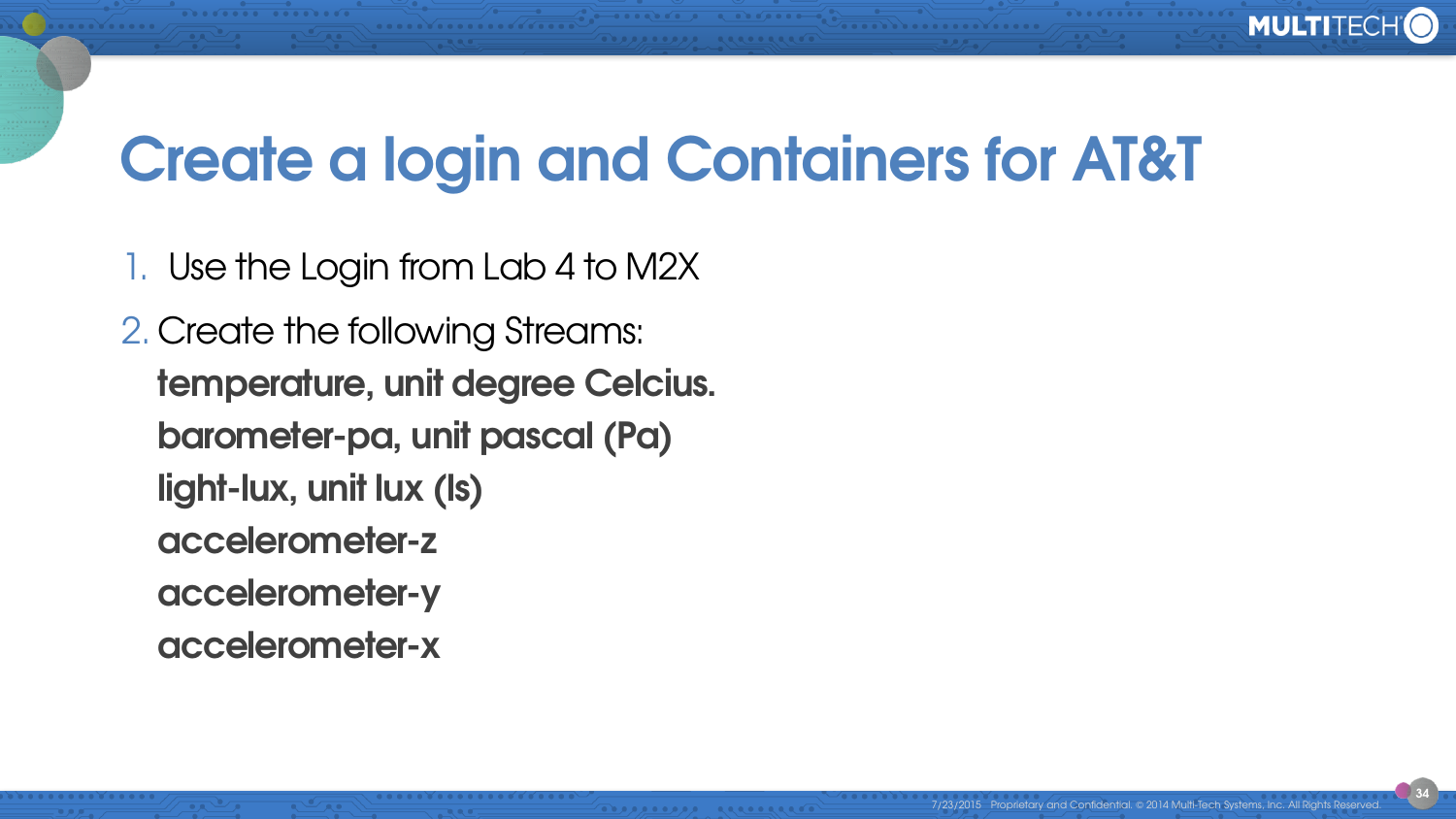

# Create a login and Containers for AT&T
 Use the Login from Lab 4 to M2X
Create the following Streams:
temperature, unit degree Celcius.
barometer-pa, unit pascal (Pa)
light-lux, unit lux (ls)
accelerometer-z
accelerometer-y
accelerometer-x
34
7/23/2015
Proprietary and Confidential. © 2014 Multi-Tech Systems, Inc. All Rights Reserved.